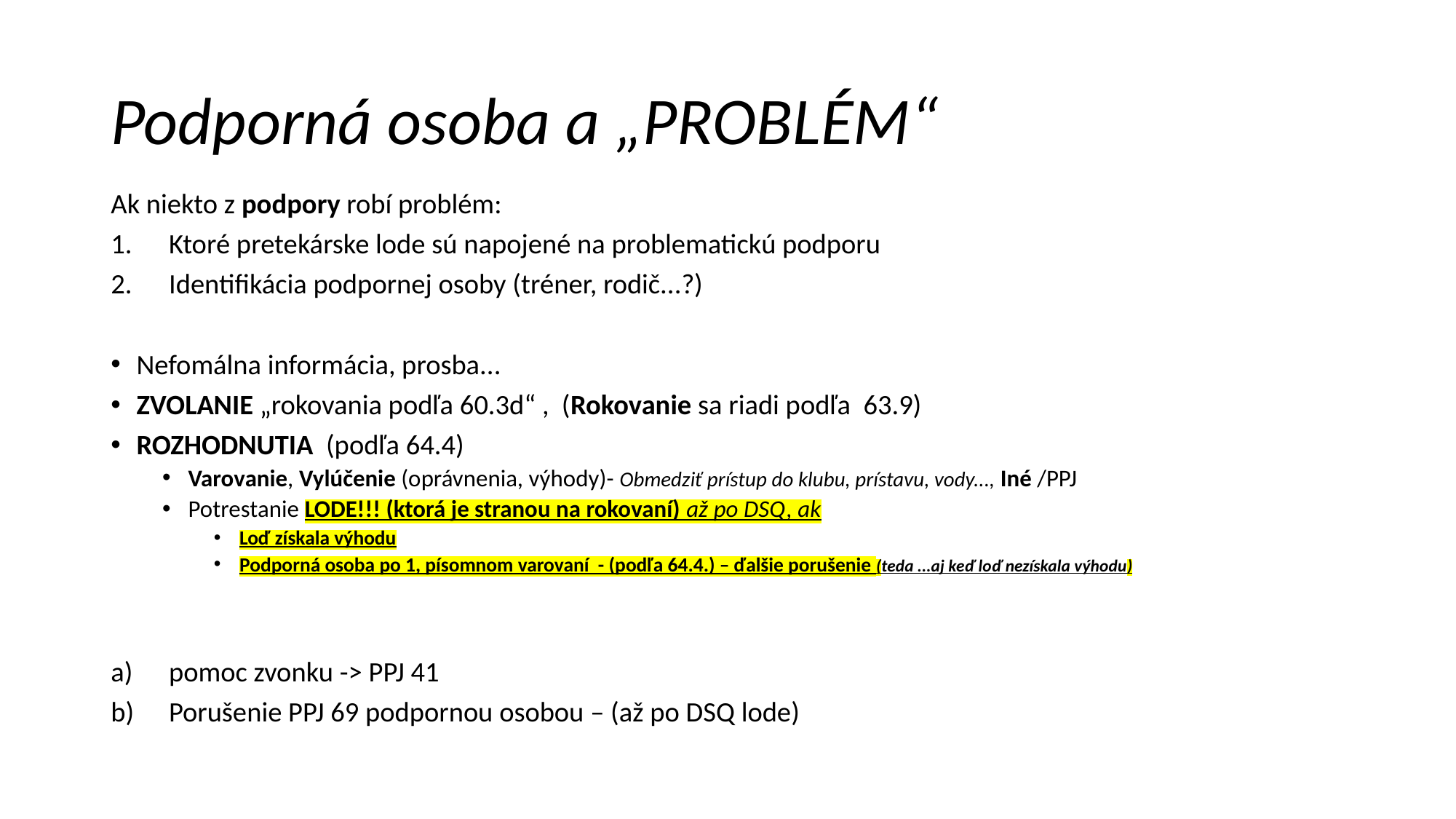

# Podporná osoba a „PROBLÉM“
Ak niekto z podpory robí problém:
Ktoré pretekárske lode sú napojené na problematickú podporu
Identifikácia podpornej osoby (tréner, rodič...?)

Nefomálna informácia, prosba...
ZVOLANIE „rokovania podľa 60.3d“ ,  (Rokovanie sa riadi podľa  63.9)
ROZHODNUTIA  (podľa 64.4)
Varovanie, Vylúčenie (oprávnenia, výhody)- Obmedziť prístup do klubu, prístavu, vody..., Iné /PPJ
Potrestanie LODE!!! (ktorá je stranou na rokovaní) až po DSQ, ak
Loď získala výhodu
Podporná osoba po 1, písomnom varovaní  - (podľa 64.4.) – ďalšie porušenie (teda ...aj keď loď nezískala výhodu)

pomoc zvonku -> PPJ 41
Porušenie PPJ 69 podpornou osobou – (až po DSQ lode)